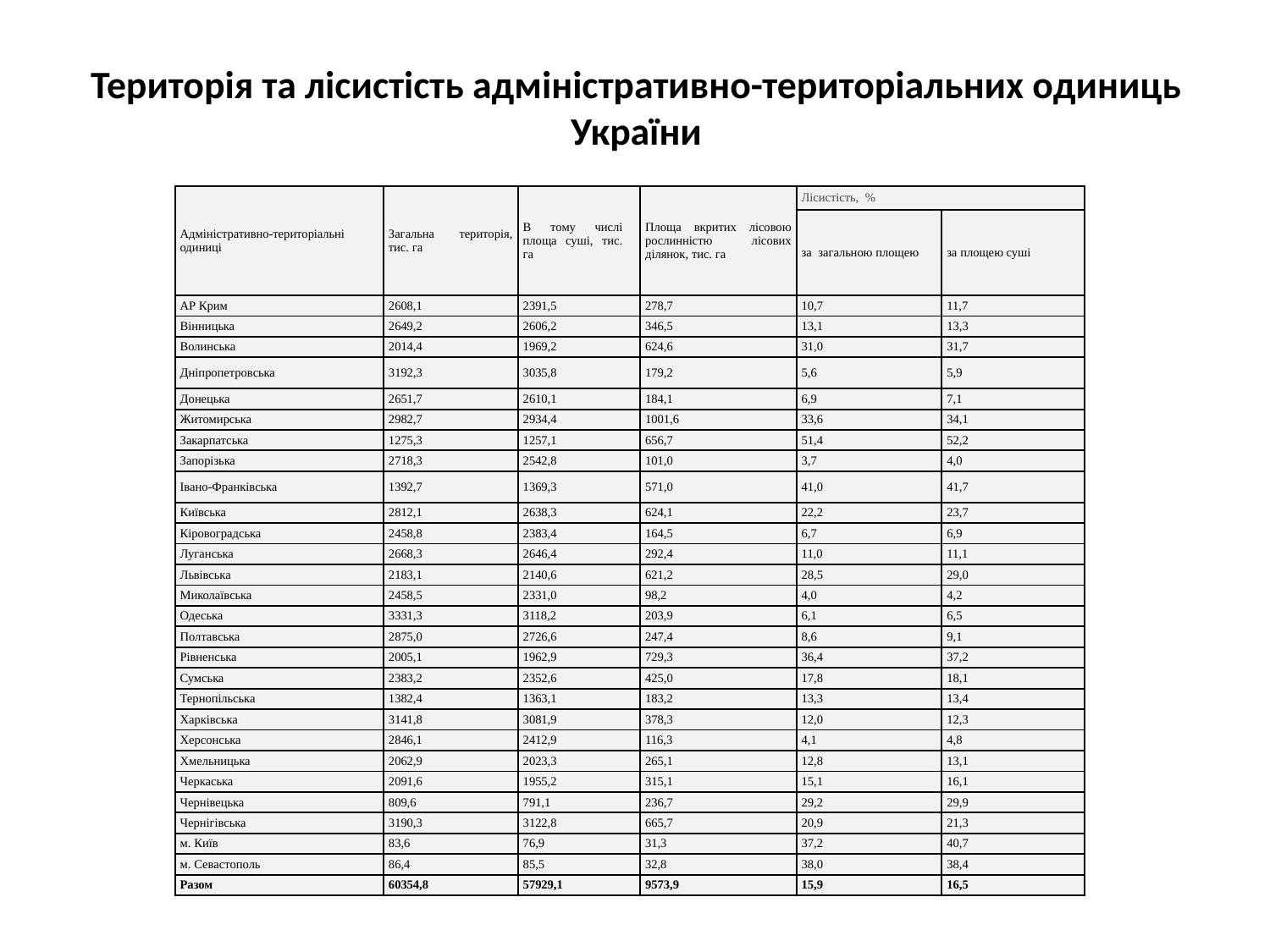

# Територія та лісистість адміністративно-територіальних одиниць України
| Адміністративно-територіальні одиниці | Загальна територія, тис. га | В тому числі площа суші, тис. га | Площа вкритих лісовою рослинністю лісових ділянок, тис. га | Лісистість,  % |  |
| --- | --- | --- | --- | --- | --- |
|  |  |  |  | за  загальною площею | за площею суші |
| АР Крим | 2608,1 | 2391,5 | 278,7 | 10,7 | 11,7 |
| Вінницька | 2649,2 | 2606,2 | 346,5 | 13,1 | 13,3 |
| Волинська | 2014,4 | 1969,2 | 624,6 | 31,0 | 31,7 |
| Дніпропетровська | 3192,3 | 3035,8 | 179,2 | 5,6 | 5,9 |
| Донецька | 2651,7 | 2610,1 | 184,1 | 6,9 | 7,1 |
| Житомирська | 2982,7 | 2934,4 | 1001,6 | 33,6 | 34,1 |
| Закарпатська | 1275,3 | 1257,1 | 656,7 | 51,4 | 52,2 |
| Запорізька | 2718,3 | 2542,8 | 101,0 | 3,7 | 4,0 |
| Івано-Франківська | 1392,7 | 1369,3 | 571,0 | 41,0 | 41,7 |
| Київська | 2812,1 | 2638,3 | 624,1 | 22,2 | 23,7 |
| Кіровоградська | 2458,8 | 2383,4 | 164,5 | 6,7 | 6,9 |
| Луганська | 2668,3 | 2646,4 | 292,4 | 11,0 | 11,1 |
| Львівська | 2183,1 | 2140,6 | 621,2 | 28,5 | 29,0 |
| Миколаївська | 2458,5 | 2331,0 | 98,2 | 4,0 | 4,2 |
| Одеська | 3331,3 | 3118,2 | 203,9 | 6,1 | 6,5 |
| Полтавська | 2875,0 | 2726,6 | 247,4 | 8,6 | 9,1 |
| Рівненська | 2005,1 | 1962,9 | 729,3 | 36,4 | 37,2 |
| Сумська | 2383,2 | 2352,6 | 425,0 | 17,8 | 18,1 |
| Тернопільська | 1382,4 | 1363,1 | 183,2 | 13,3 | 13,4 |
| Харківська | 3141,8 | 3081,9 | 378,3 | 12,0 | 12,3 |
| Херсонська | 2846,1 | 2412,9 | 116,3 | 4,1 | 4,8 |
| Хмельницька | 2062,9 | 2023,3 | 265,1 | 12,8 | 13,1 |
| Черкаська | 2091,6 | 1955,2 | 315,1 | 15,1 | 16,1 |
| Чернівецька | 809,6 | 791,1 | 236,7 | 29,2 | 29,9 |
| Чернігівська | 3190,3 | 3122,8 | 665,7 | 20,9 | 21,3 |
| м. Київ | 83,6 | 76,9 | 31,3 | 37,2 | 40,7 |
| м. Севастополь | 86,4 | 85,5 | 32,8 | 38,0 | 38,4 |
| Разом | 60354,8 | 57929,1 | 9573,9 | 15,9 | 16,5 |